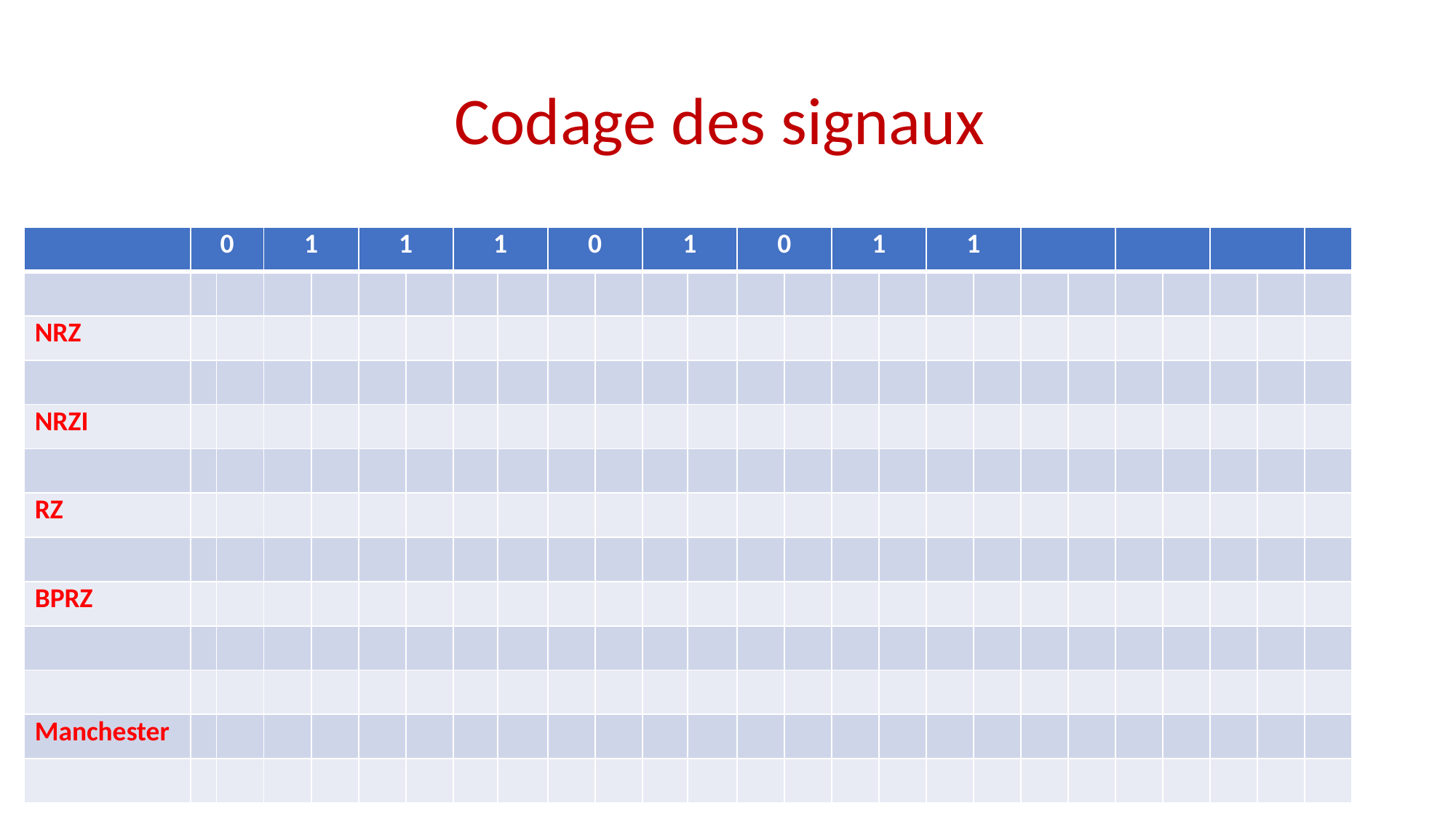

# Codage des signaux
|  | 0 |  | 1 |  | 1 |  | 1 |  | 0 |  | 1 |  | 0 |  | 1 |  | 1 |  |  |  |  |  |  |  |  |
| --- | --- | --- | --- | --- | --- | --- | --- | --- | --- | --- | --- | --- | --- | --- | --- | --- | --- | --- | --- | --- | --- | --- | --- | --- | --- |
|  |  |  |  |  |  |  |  |  |  |  |  |  |  |  |  |  |  |  |  |  |  |  |  |  |  |
| NRZ |  |  |  |  |  |  |  |  |  |  |  |  |  |  |  |  |  |  |  |  |  |  |  |  |  |
|  |  |  |  |  |  |  |  |  |  |  |  |  |  |  |  |  |  |  |  |  |  |  |  |  |  |
| NRZI |  |  |  |  |  |  |  |  |  |  |  |  |  |  |  |  |  |  |  |  |  |  |  |  |  |
|  |  |  |  |  |  |  |  |  |  |  |  |  |  |  |  |  |  |  |  |  |  |  |  |  |  |
| RZ |  |  |  |  |  |  |  |  |  |  |  |  |  |  |  |  |  |  |  |  |  |  |  |  |  |
|  |  |  |  |  |  |  |  |  |  |  |  |  |  |  |  |  |  |  |  |  |  |  |  |  |  |
| BPRZ |  |  |  |  |  |  |  |  |  |  |  |  |  |  |  |  |  |  |  |  |  |  |  |  |  |
|  |  |  |  |  |  |  |  |  |  |  |  |  |  |  |  |  |  |  |  |  |  |  |  |  |  |
|  |  |  |  |  |  |  |  |  |  |  |  |  |  |  |  |  |  |  |  |  |  |  |  |  |  |
| Manchester |  |  |  |  |  |  |  |  |  |  |  |  |  |  |  |  |  |  |  |  |  |  |  |  |  |
|  |  |  |  |  |  |  |  |  |  |  |  |  |  |  |  |  |  |  |  |  |  |  |  |  |  |